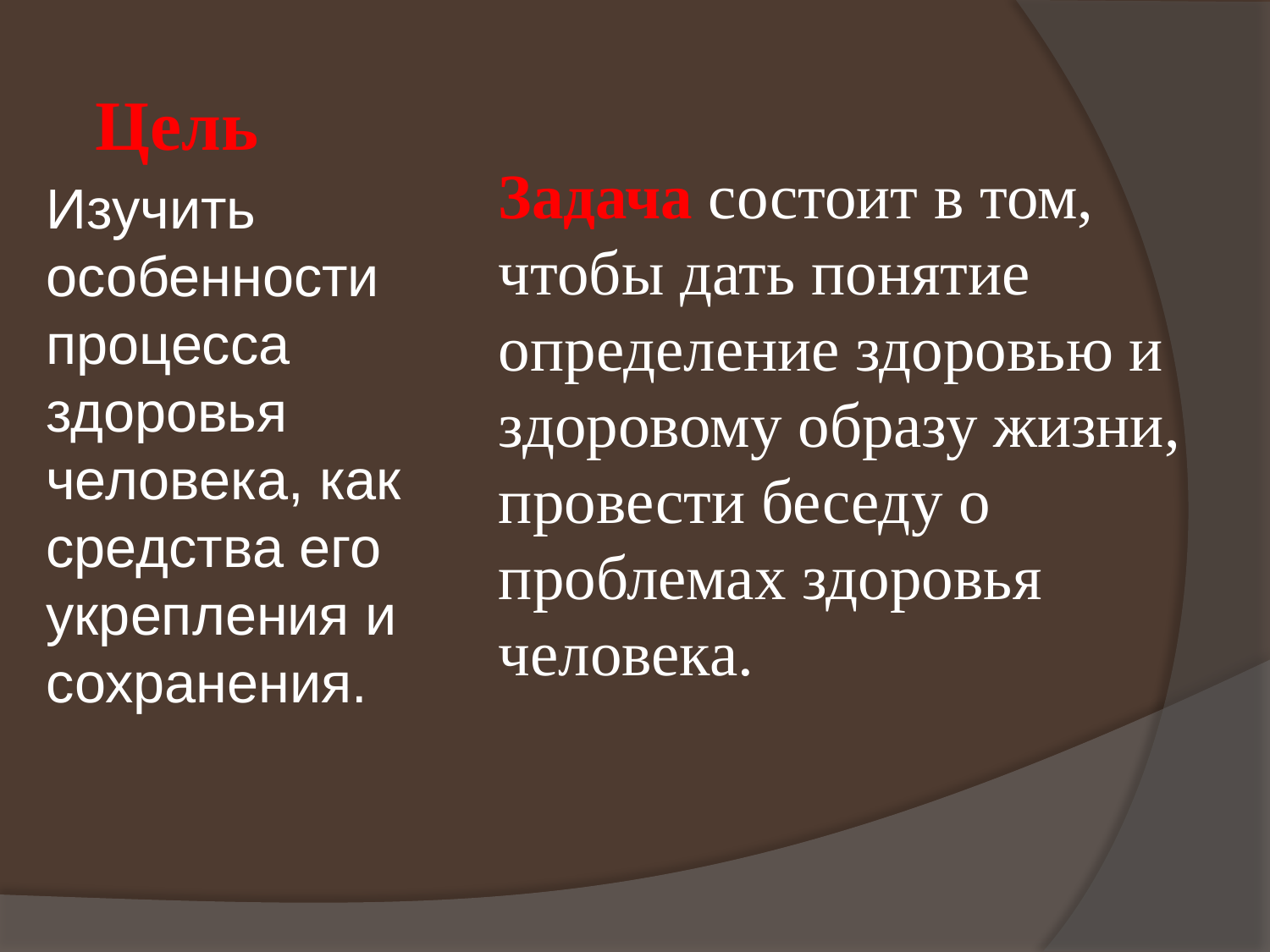

# Цель
Задача состоит в том, чтобы дать понятие определение здоровью и здоровому образу жизни, провести беседу о проблемах здоровья человека.
Изучить особенности процесса здоровья человека, как средства его укрепления и сохранения.